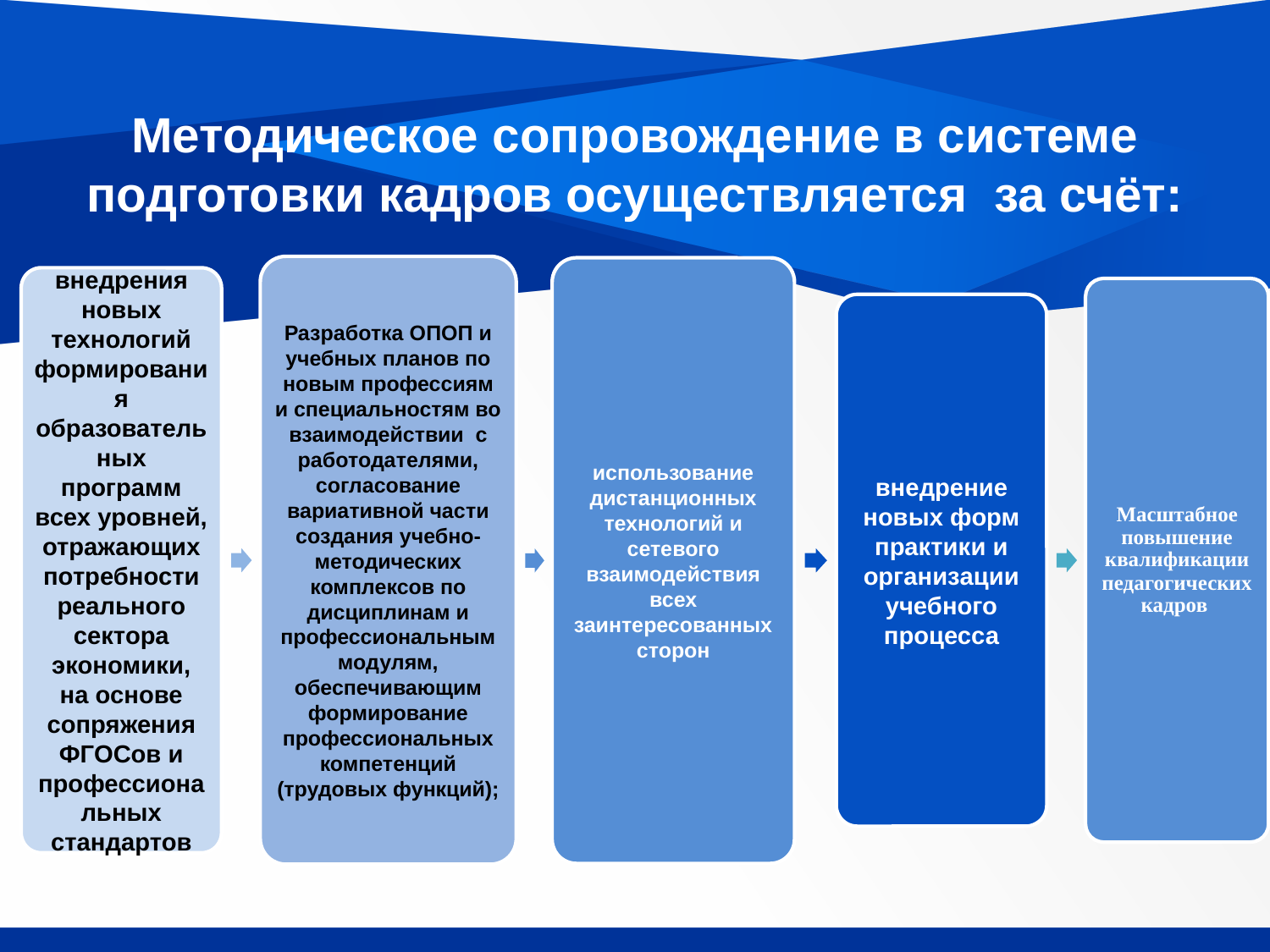

Методическое сопровождение в системе подготовки кадров осуществляется  за счёт:
внедрения новых технологий формирования образовательных программ всех уровней, отражающих потребности реального сектора экономики, на основе сопряжения ФГОСов и профессиональных стандартов

Разработка ОПОП и учебных планов по новым профессиям и специальностям во взаимодействии  с работодателями, согласование вариативной части создания учебно-методических комплексов по дисциплинам и профессиональным модулям, обеспечивающим формирование профессиональных компетенций (трудовых функций);

использование дистанционных технологий и сетевого взаимодействия всех заинтересованных сторон

внедрение новых форм практики и организации учебного процесса

Масштабное повышение квалификации педагогических кадров